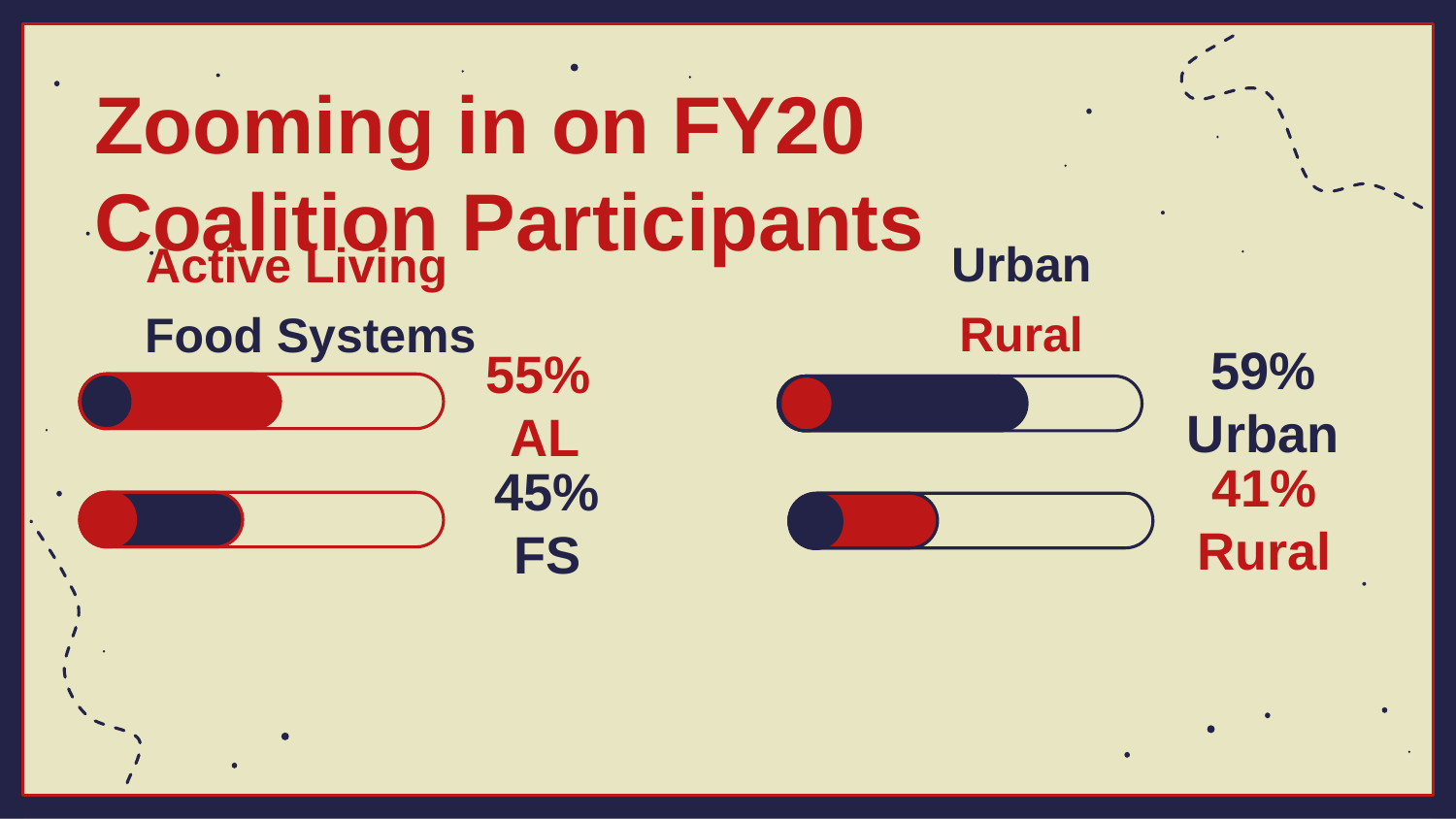

# Zooming in on FY20 Coalition Participants
Urban
Rural
Active Living
Food Systems
59% Urban

55%  AL

41% Rural

45% FS